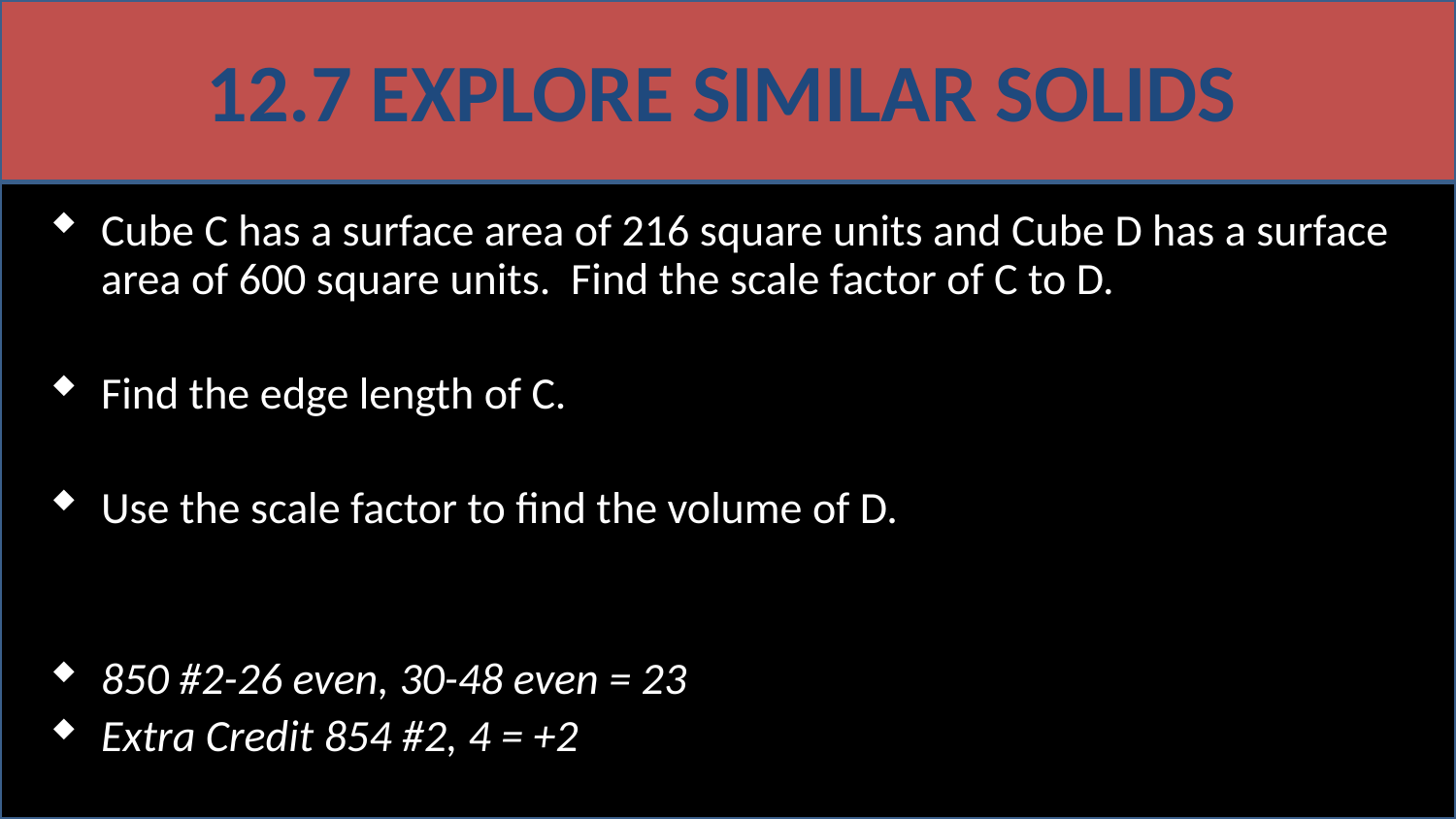

# 12.7 Explore Similar Solids
Cube C has a surface area of 216 square units and Cube D has a surface area of 600 square units.  Find the scale factor of C to D.

Find the edge length of C.

Use the scale factor to find the volume of D.

850 #2-26 even, 30-48 even = 23
Extra Credit 854 #2, 4 = +2